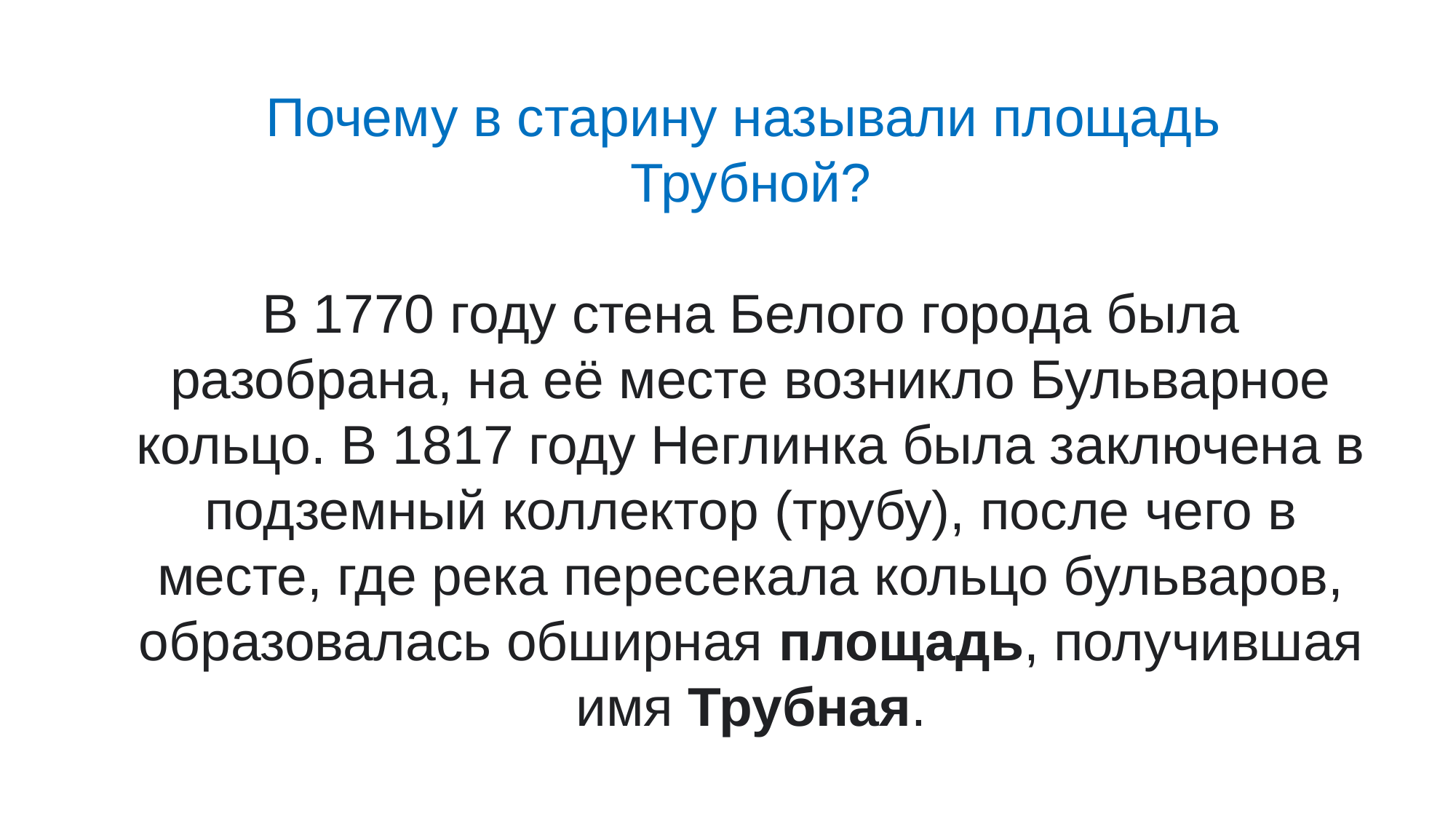

Почему в старину называли площадь
Трубной?

В 1770 году стена Белого города была разобрана, на её месте возникло Бульварное кольцо. В 1817 году Неглинка была заключена в подземный коллектор (трубу), после чего в месте, где река пересекала кольцо бульваров, образовалась обширная площадь, получившая имя Трубная.